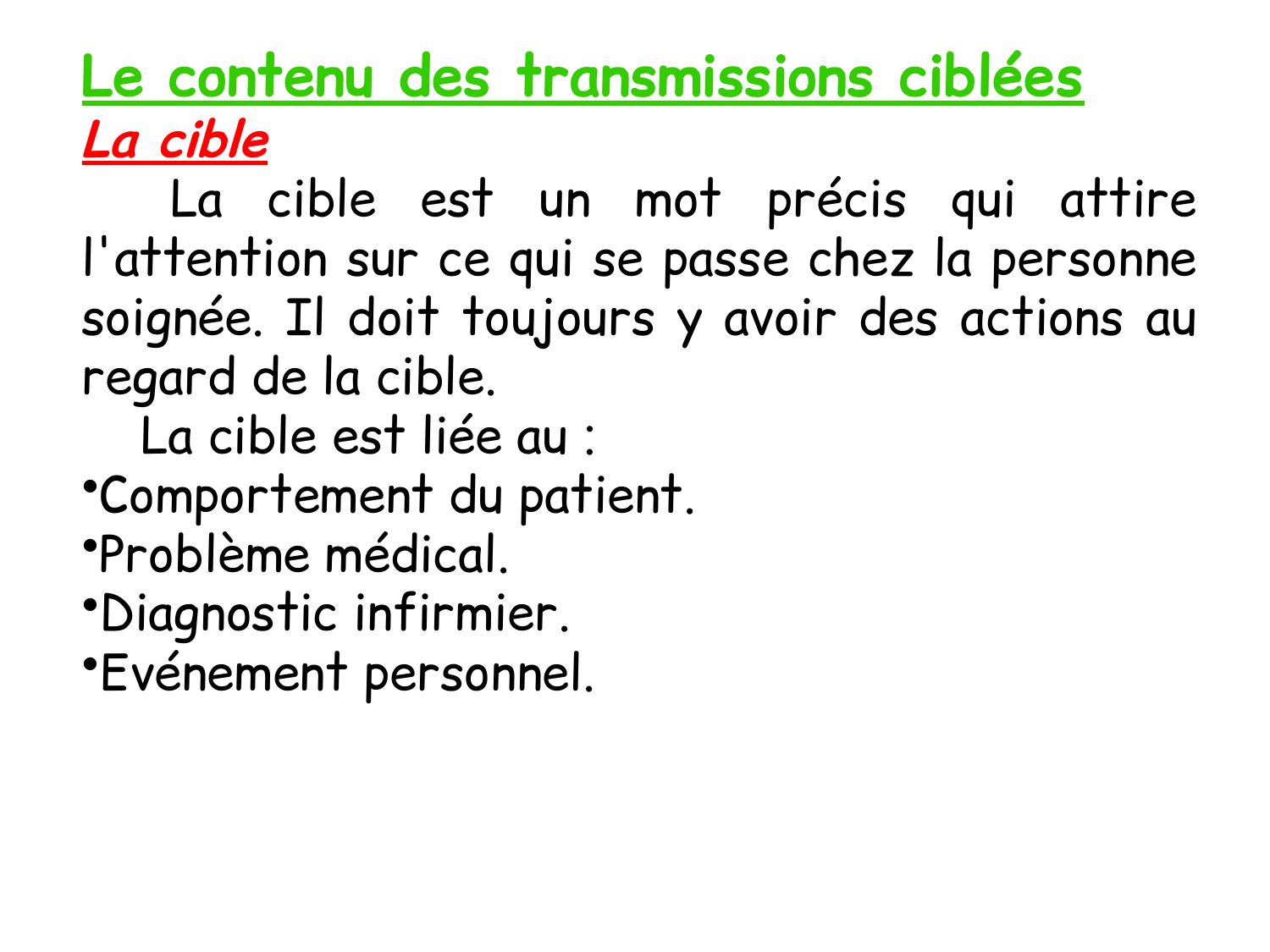

Le contenu des transmissions ciblées
La cible
    La cible est un mot précis qui attire l'attention sur ce qui se passe chez la personne soignée. Il doit toujours y avoir des actions au regard de la cible.
    La cible est liée au :
Comportement du patient.
Problème médical.
Diagnostic infirmier.
Evénement personnel.